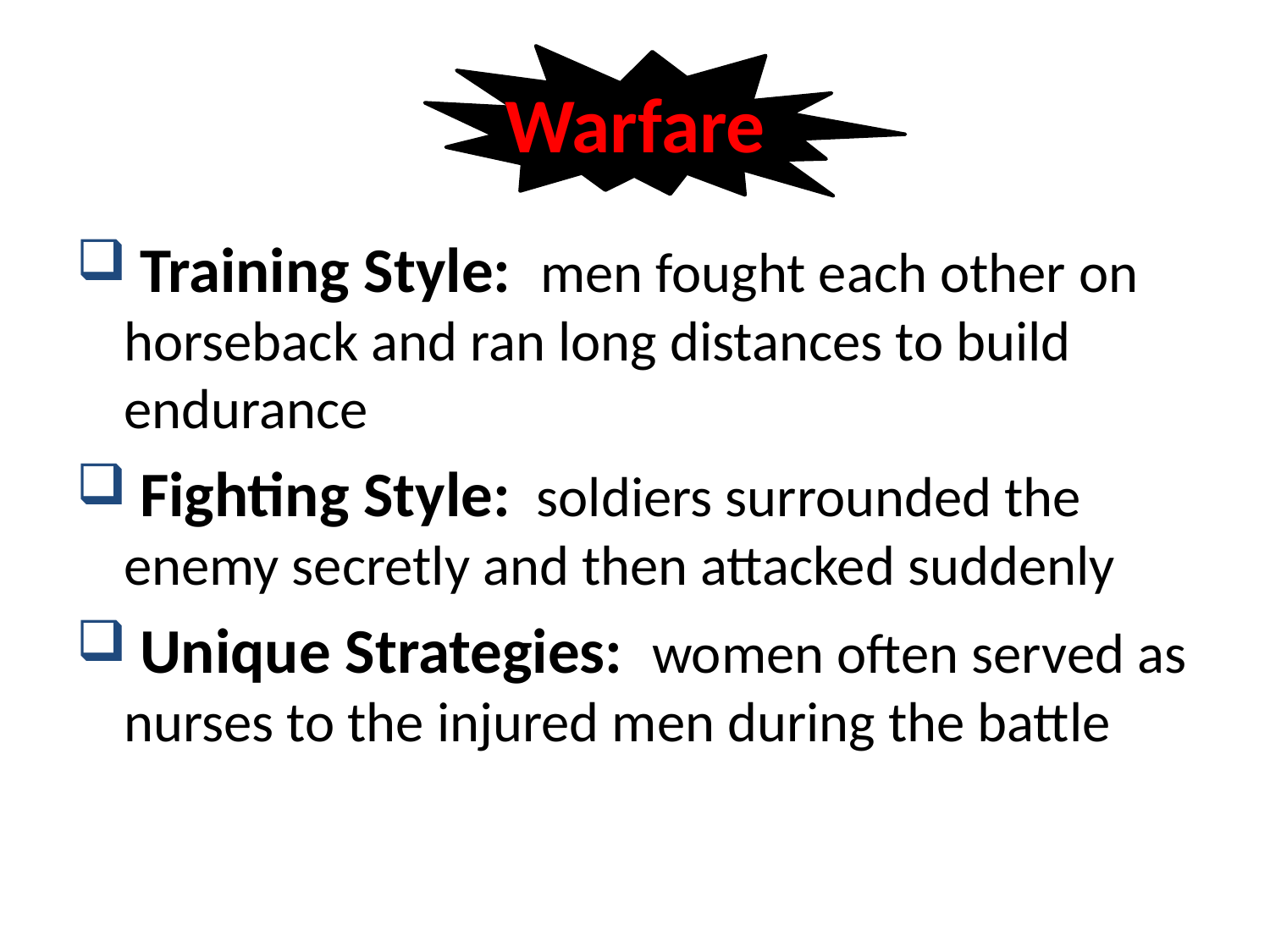

# Warfare
 Training Style:  men fought each other on horseback and ran long distances to build endurance
 Fighting Style:  soldiers surrounded the enemy secretly and then attacked suddenly
 Unique Strategies:  women often served as nurses to the injured men during the battle